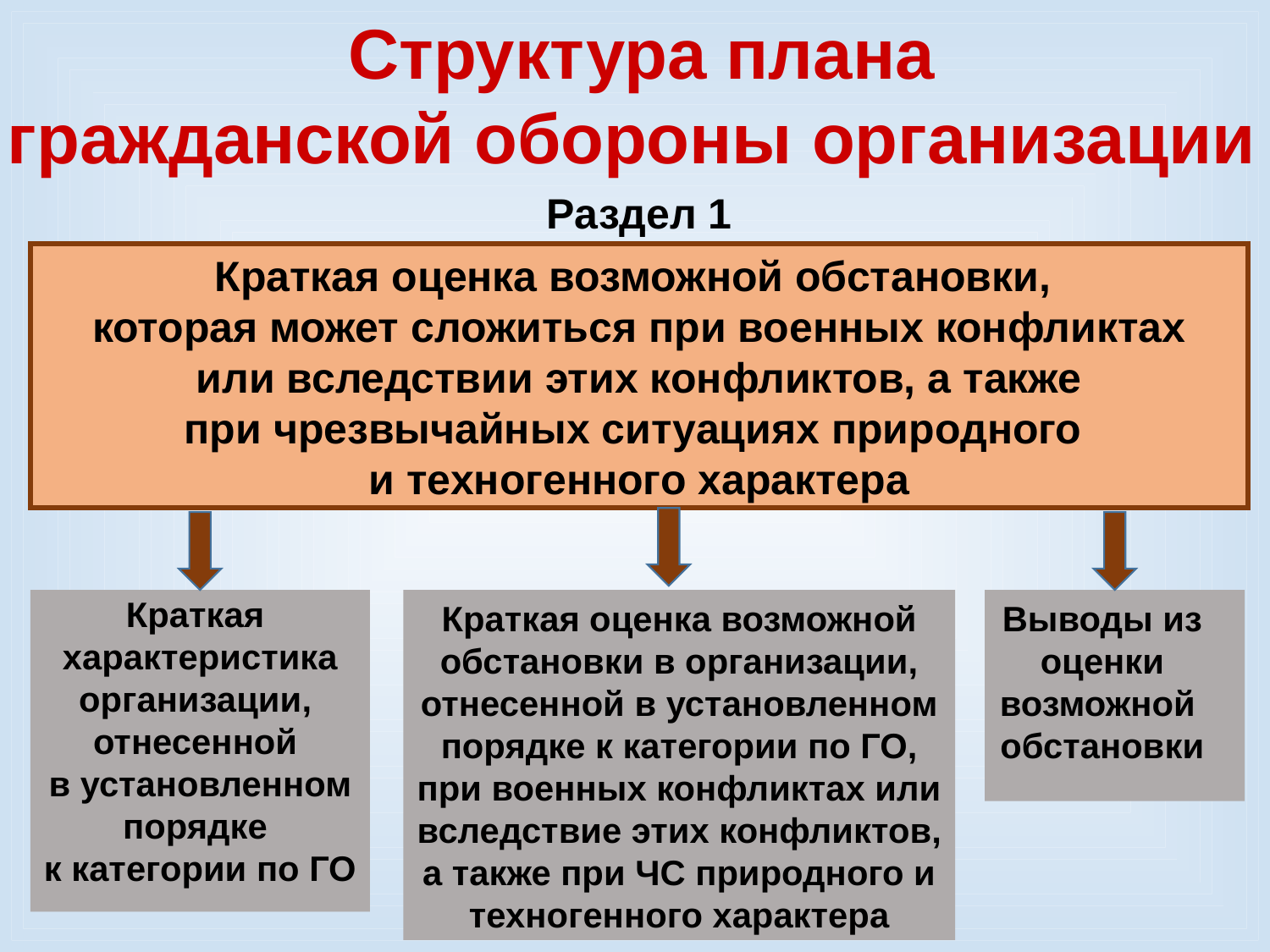

Структура плана
гражданской обороны организации

Раздел 1
Краткая оценка возможной обстановки,
которая может сложиться при военных конфликтах
 или вследствии этих конфликтов, а также
при чрезвычайных ситуациях природного
и техногенного характера

Краткая
характеристика организации,
отнесенной
в установленном порядке
к категории по ГО
Краткая оценка возможной обстановки в организации, отнесенной в установленном порядке к категории по ГО, при военных конфликтах или вследствие этих конфликтов, а также при ЧС природного и техногенного характера
Выводы из оценки
возможной
обстановки